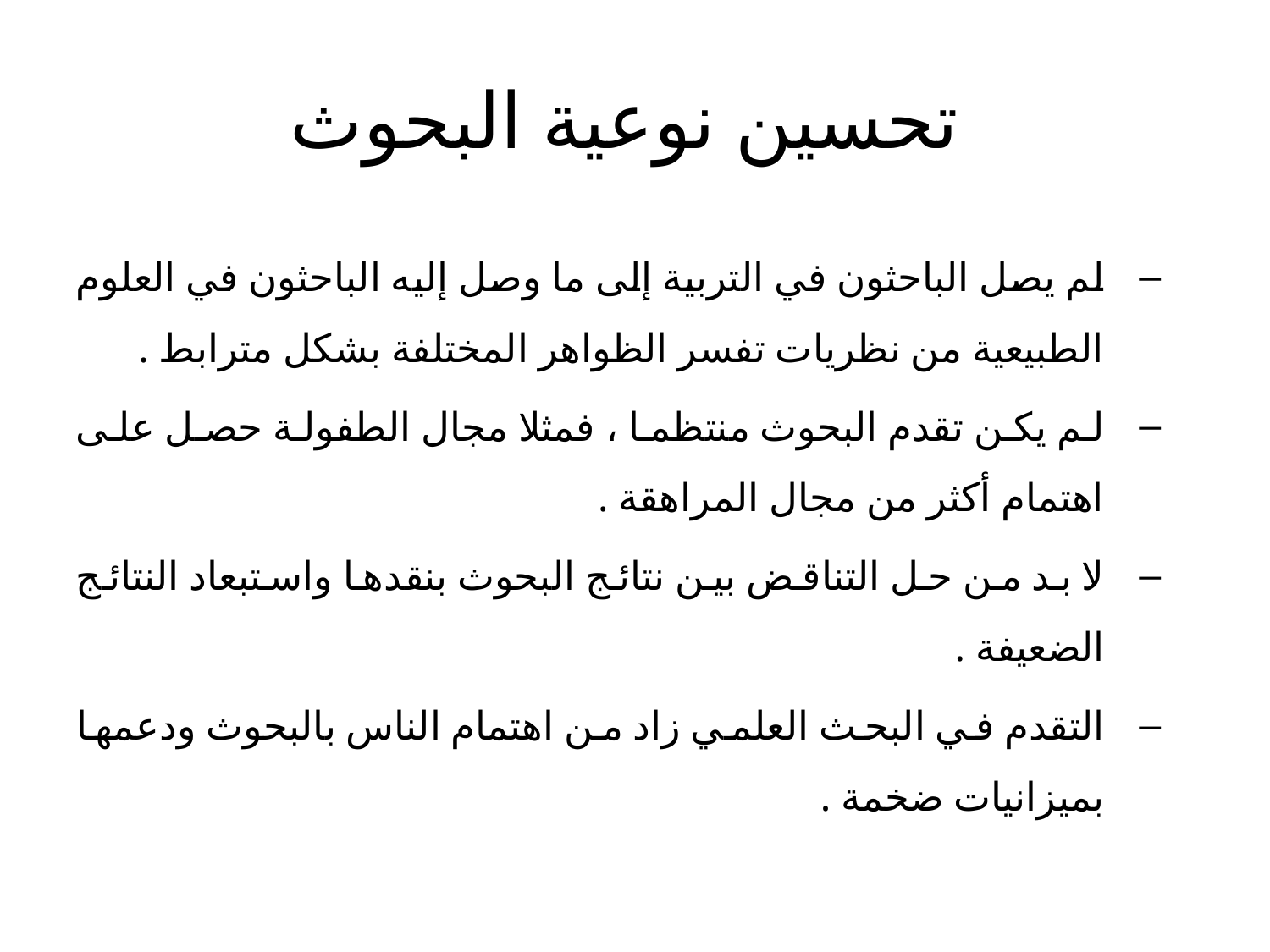

# تحسين نوعية البحوث
لم يصل الباحثون في التربية إلى ما وصل إليه الباحثون في العلوم الطبيعية من نظريات تفسر الظواهر المختلفة بشكل مترابط .
لم يكن تقدم البحوث منتظما ، فمثلا مجال الطفولة حصل على اهتمام أكثر من مجال المراهقة .
لا بد من حل التناقض بين نتائج البحوث بنقدها واستبعاد النتائج الضعيفة .
التقدم في البحث العلمي زاد من اهتمام الناس بالبحوث ودعمها بميزانيات ضخمة .